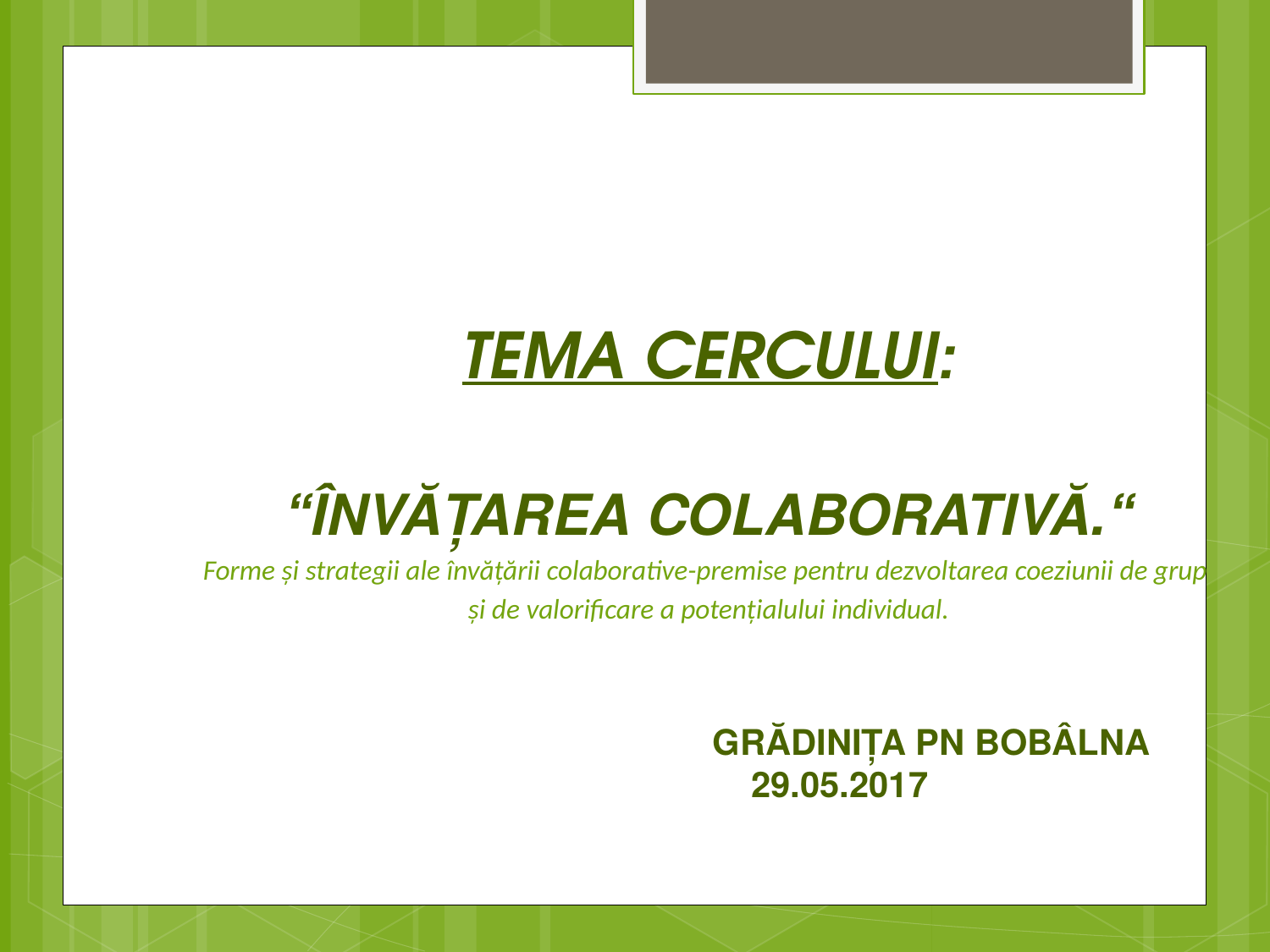

TEMA CERCULUI:

“ÎNVĂȚAREA COLABORATIVĂ.“
Forme și strategii ale învățării colaborative-premise pentru dezvoltarea coeziunii de grup
și de valorificare a potențialului individual.

                                             GRĂDINIȚA PN BOBÂLNA
                                                 29.05.2017